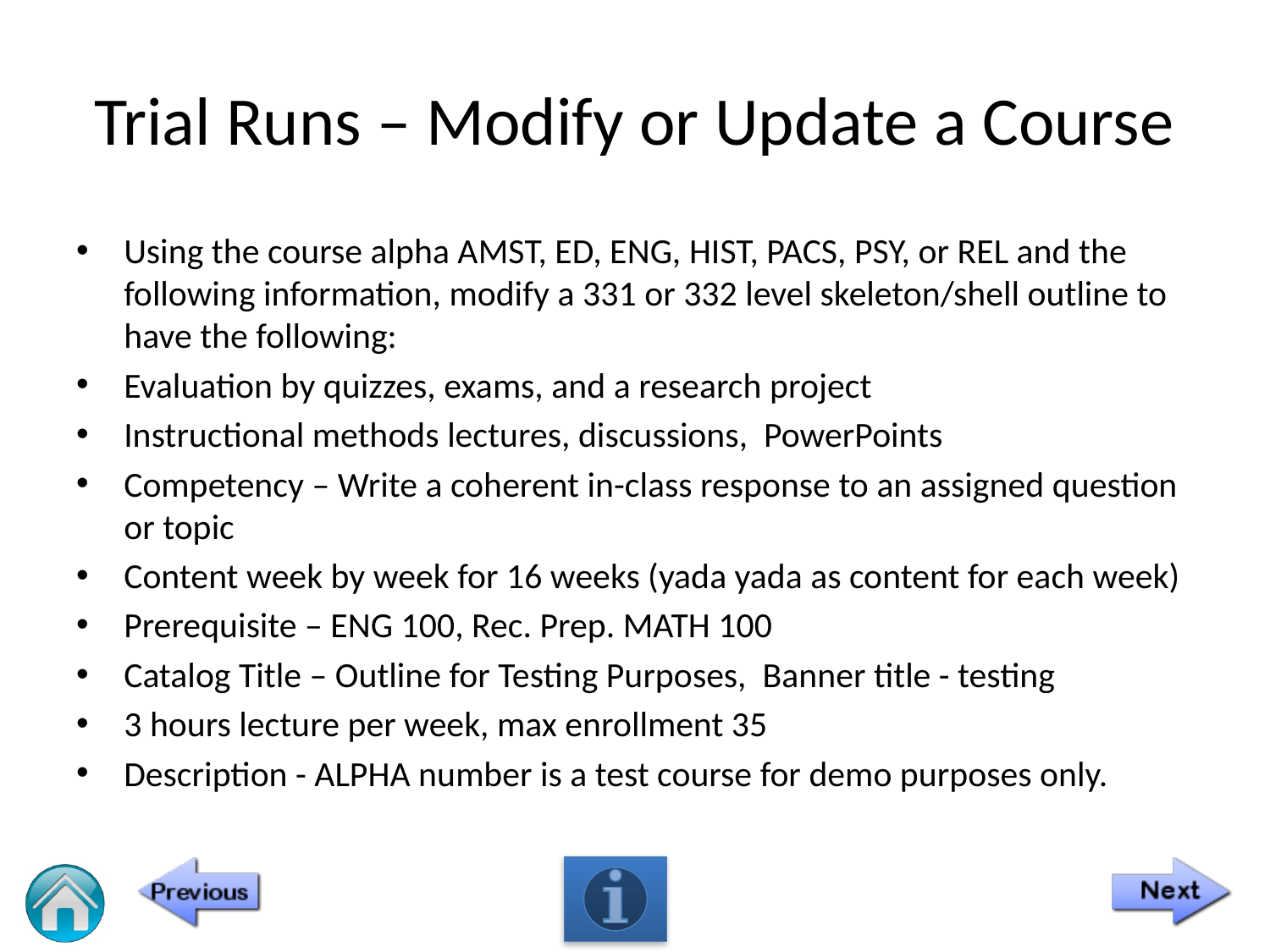

# Trial Runs – Modify or Update a Course
Using the course alpha AMST, ED, ENG, HIST, PACS, PSY, or REL and the following information, modify a 331 or 332 level skeleton/shell outline to have the following:
Evaluation by quizzes, exams, and a research project
Instructional methods lectures, discussions,  PowerPoints
Competency – Write a coherent in-class response to an assigned question or topic
Content week by week for 16 weeks (yada yada as content for each week)
Prerequisite – ENG 100, Rec. Prep. MATH 100
Catalog Title – Outline for Testing Purposes,  Banner title - testing
3 hours lecture per week, max enrollment 35
Description - ALPHA number is a test course for demo purposes only.